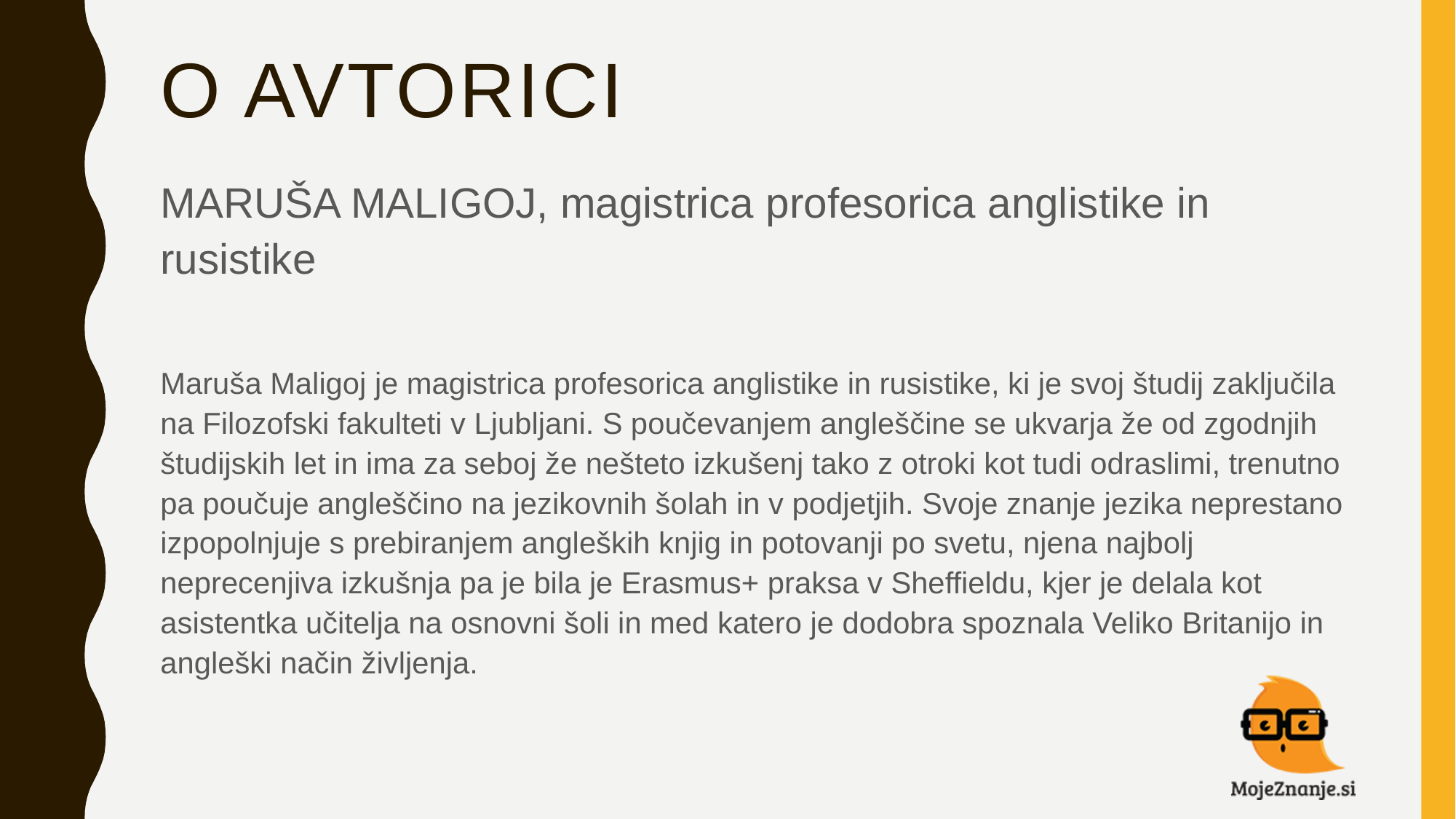

# O AVTORICI
MARUŠA MALIGOJ, magistrica profesorica anglistike in rusistike

Maruša Maligoj je magistrica profesorica anglistike in rusistike, ki je svoj študij zaključila na Filozofski fakulteti v Ljubljani. S poučevanjem angleščine se ukvarja že od zgodnjih študijskih let in ima za seboj že nešteto izkušenj tako z otroki kot tudi odraslimi, trenutno pa poučuje angleščino na jezikovnih šolah in v podjetjih. Svoje znanje jezika neprestano izpopolnjuje s prebiranjem angleških knjig in potovanji po svetu, njena najbolj neprecenjiva izkušnja pa je bila je Erasmus+ praksa v Sheffieldu, kjer je delala kot asistentka učitelja na osnovni šoli in med katero je dodobra spoznala Veliko Britanijo in angleški način življenja.